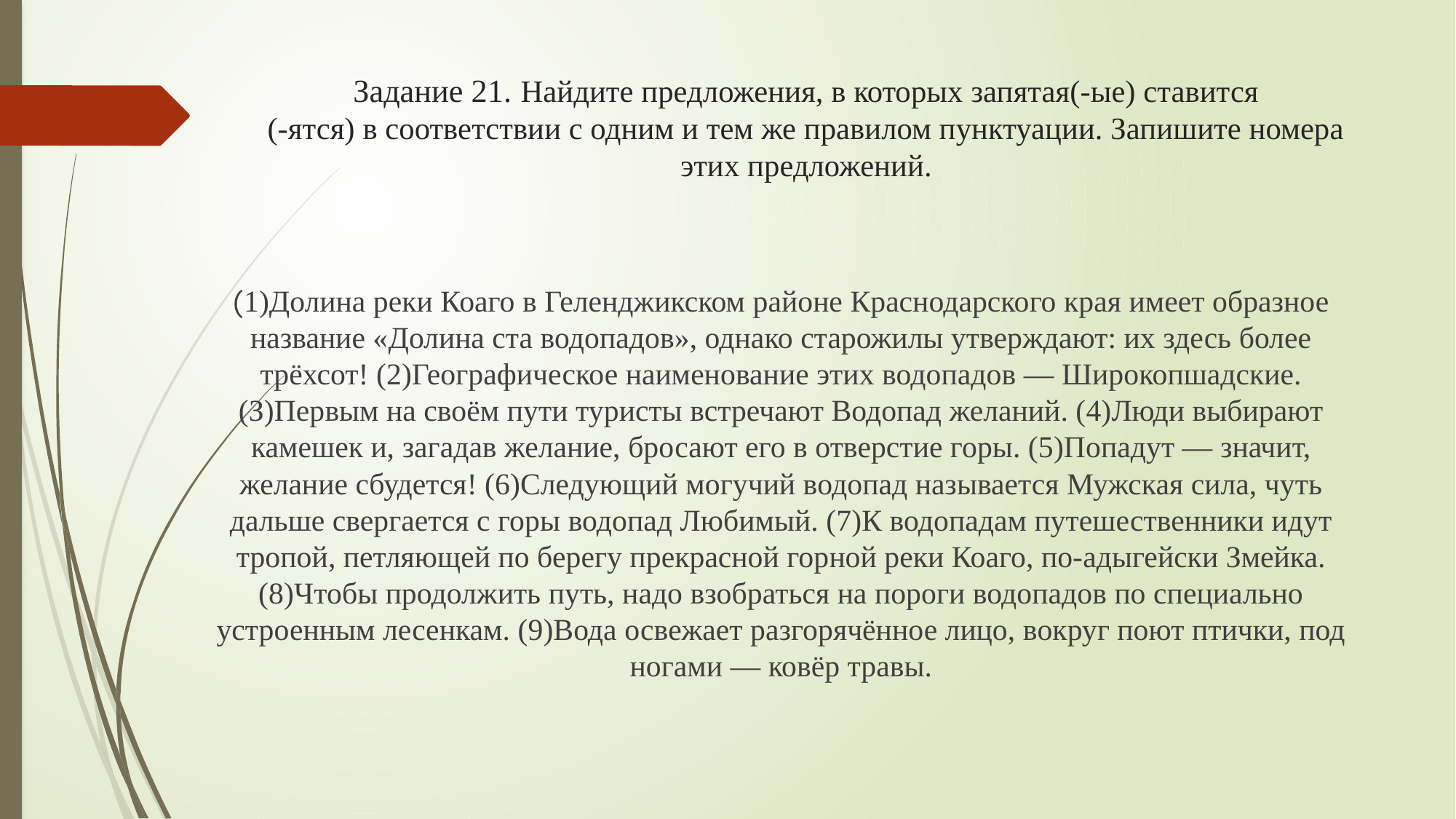

# Задание 21. Найдите предложения, в которых запятая(-ые) ставится (-ятся) в соответствии с одним и тем же правилом пунктуации. Запишите номера этих предложений.
 
(1)Долина реки Коаго в Геленджикском районе Краснодарского края имеет образное название «Долина ста водопадов», однако старожилы утверждают: их здесь более трёхсот! (2)Географическое наименование этих водопадов — Широкопшадские. (З)Первым на своём пути туристы встречают Водопад желаний. (4)Люди выбирают камешек и, загадав желание, бросают его в отверстие горы. (5)Попадут — значит, желание сбудется! (6)Следующий могучий водопад называется Мужская сила, чуть дальше свергается с горы водопад Любимый. (7)К водопадам путешественники идут тропой, петляющей по берегу прекрасной горной реки Коаго, по-адыгейски Змейка. (8)Чтобы продолжить путь, надо взобраться на пороги водопадов по специально устроенным лесенкам. (9)Вода освежает разгорячённое лицо, вокруг поют птички, под ногами — ковёр травы.